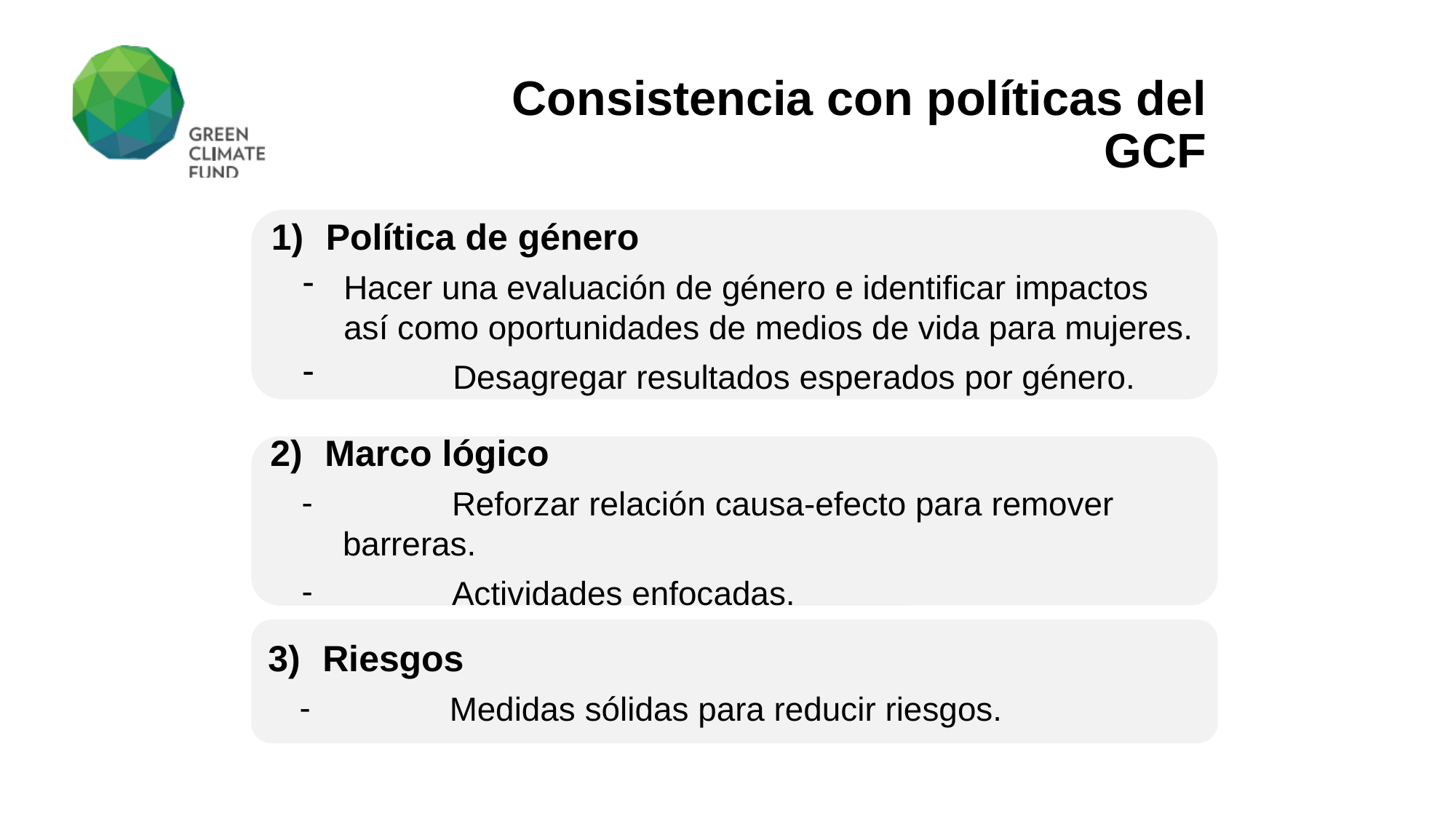

# Consistencia con políticas del GCF
Política de género
Hacer una evaluación de género e identificar impactos así como oportunidades de medios de vida para mujeres.
	Desagregar resultados esperados por género.
Marco lógico
	Reforzar relación causa-efecto para remover barreras.
	Actividades enfocadas.
Riesgos
	Medidas sólidas para reducir riesgos.